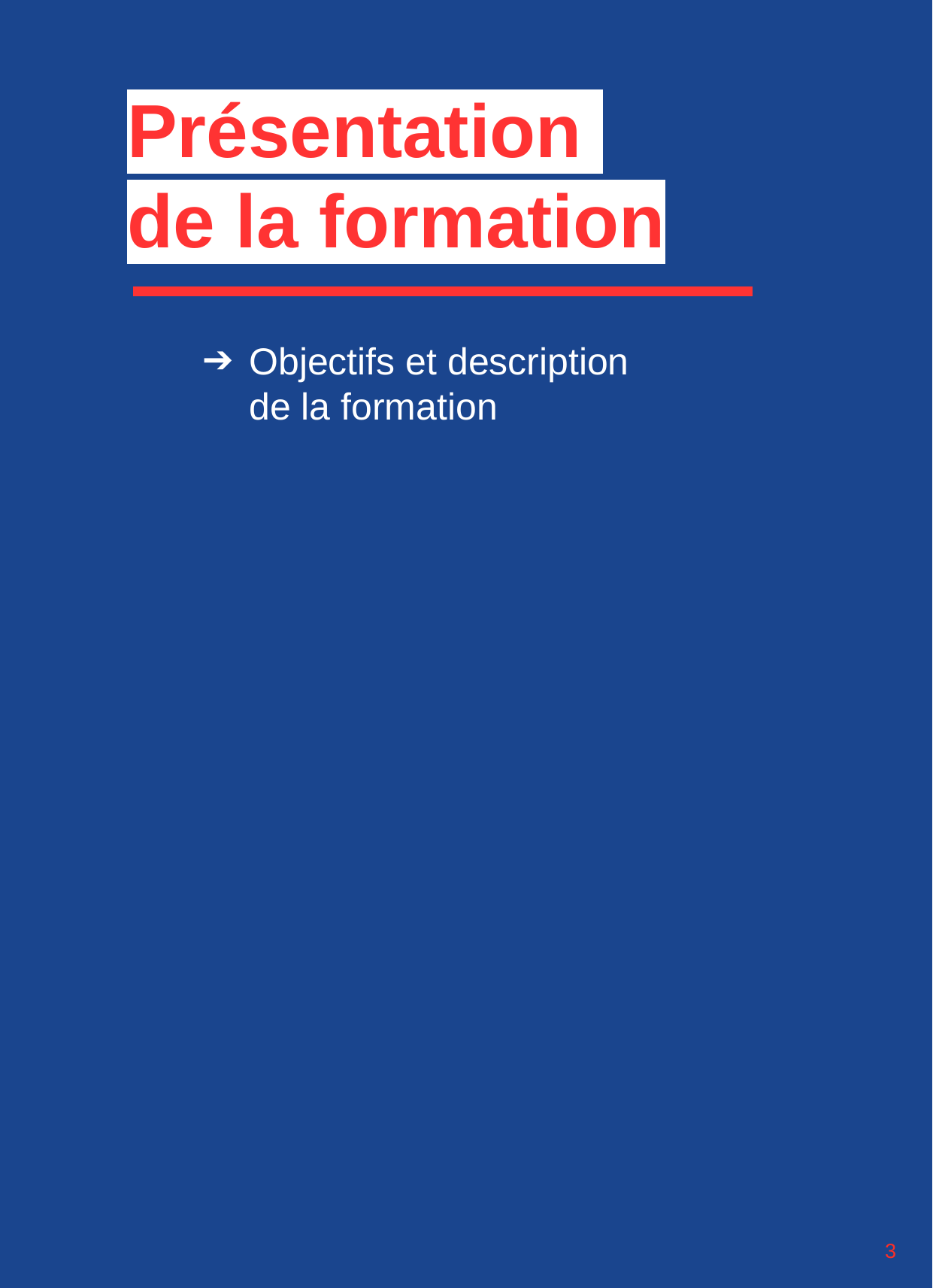

Présentation
de la formation
Objectifs et description
de la formation
3